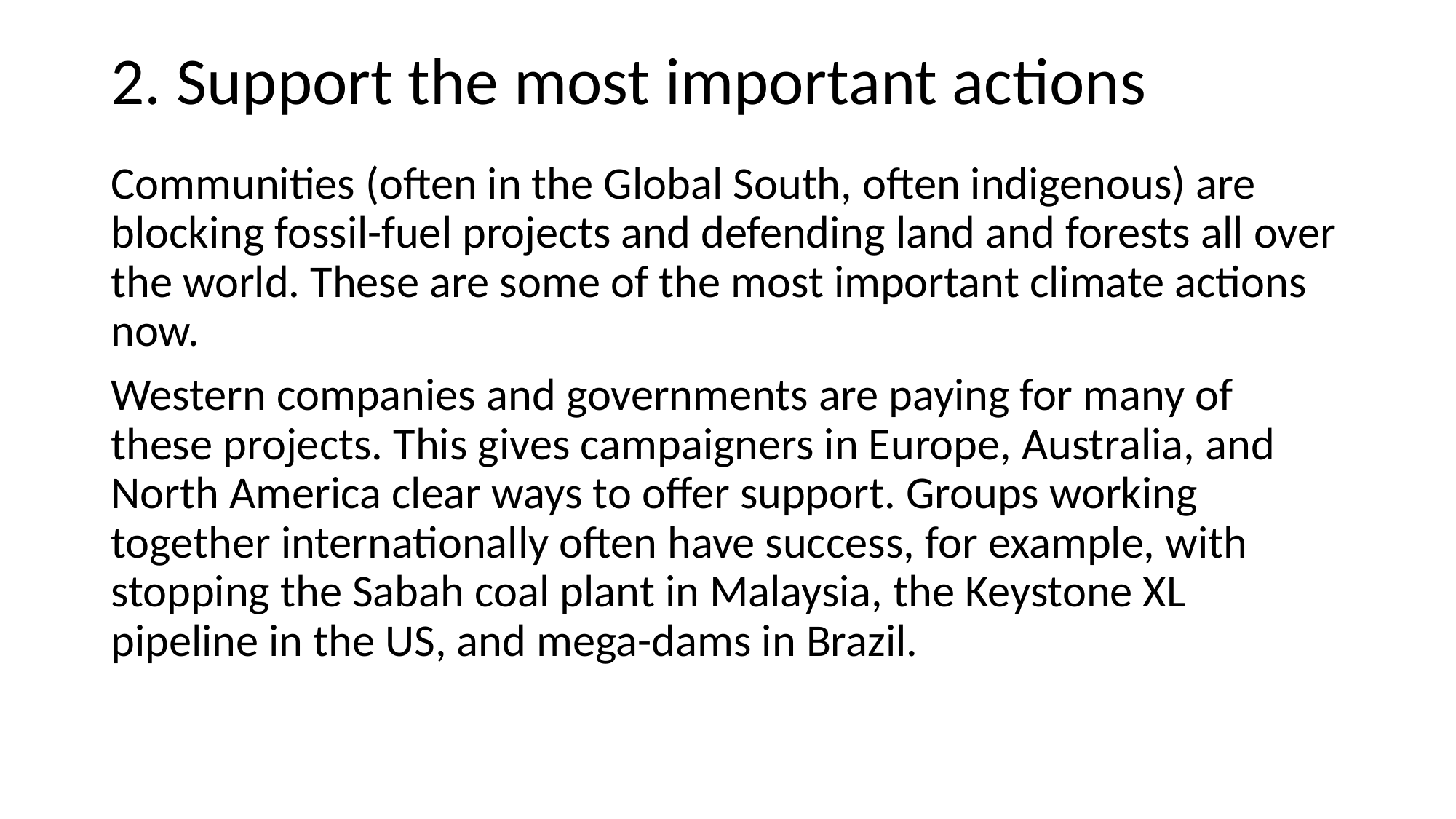

# 2. Support the most important actions
Communities (often in the Global South, often indigenous) are blocking fossil-fuel projects and defending land and forests all over the world. These are some of the most important climate actions now.
Western companies and governments are paying for many of these projects. This gives campaigners in Europe, Australia, and North America clear ways to offer support. Groups working together internationally often have success, for example, with stopping the Sabah coal plant in Malaysia, the Keystone XL pipeline in the US, and mega-dams in Brazil.